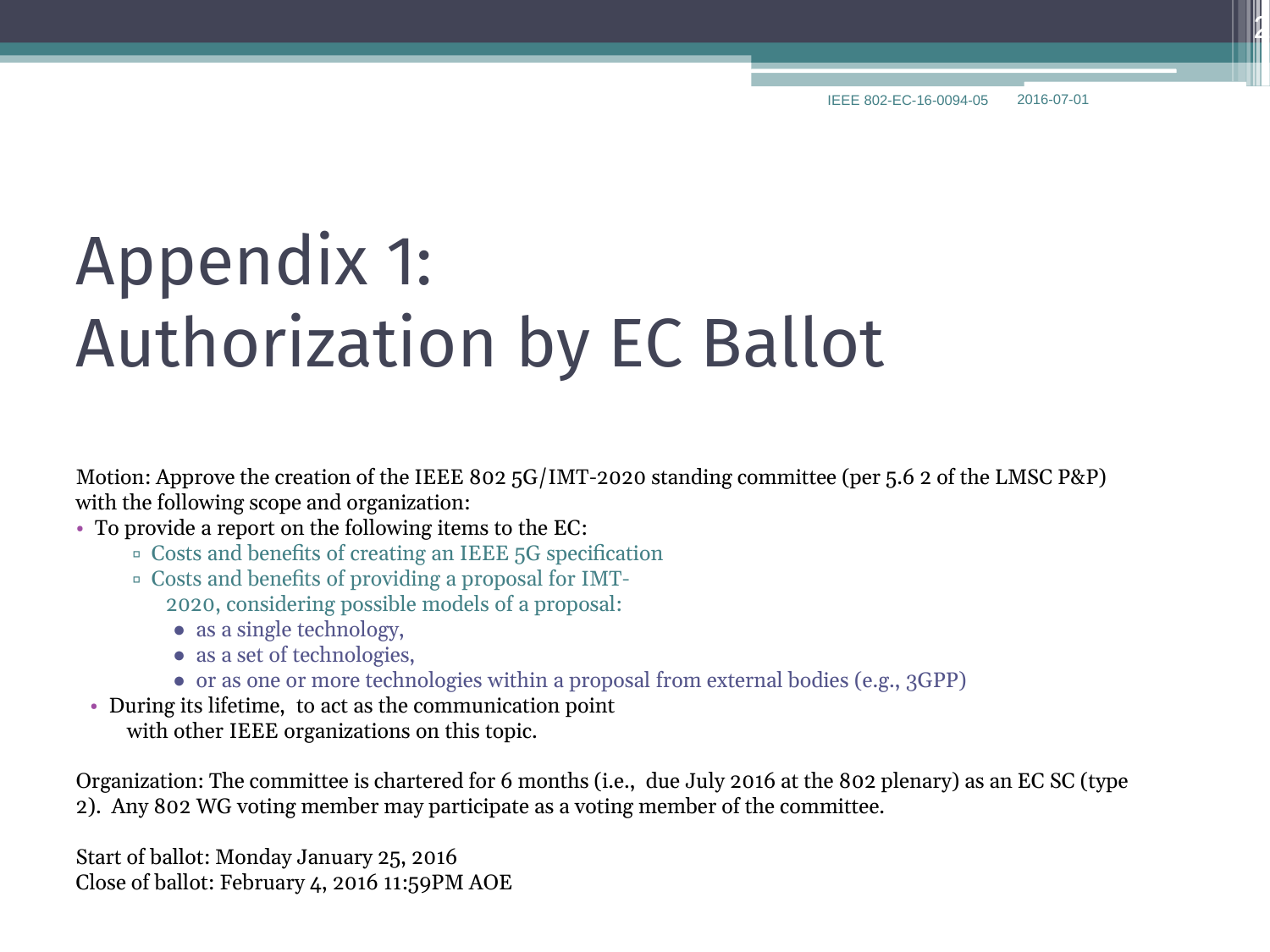

26
Appendix 1:
Authorization by EC Ballot

Motion: Approve the creation of the IEEE 802 5G/IMT-2020 standing committee (per 5.6 2 of the LMSC P&P) with the following scope and organization:
•  To provide a report on the following items to the EC:
			▫  Costs and benefits of creating an IEEE 5G specification
			▫  Costs and benefits of providing a proposal for IMT-
				2020, considering possible models of a proposal:
					●  as a single technology,
					●  as a set of technologies,
					●  or as one or more technologies within a proposal from external bodies (e.g., 3GPP)
	•  During its lifetime,  to act as the communication point
		with other IEEE organizations on this topic.

Organization: The committee is chartered for 6 months (i.e.,  due July 2016 at the 802 plenary) as an EC SC (type 2).  Any 802 WG voting member may participate as a voting member of the committee.

Start of ballot: Monday January 25, 2016
Close of ballot: February 4, 2016 11:59PM AOE